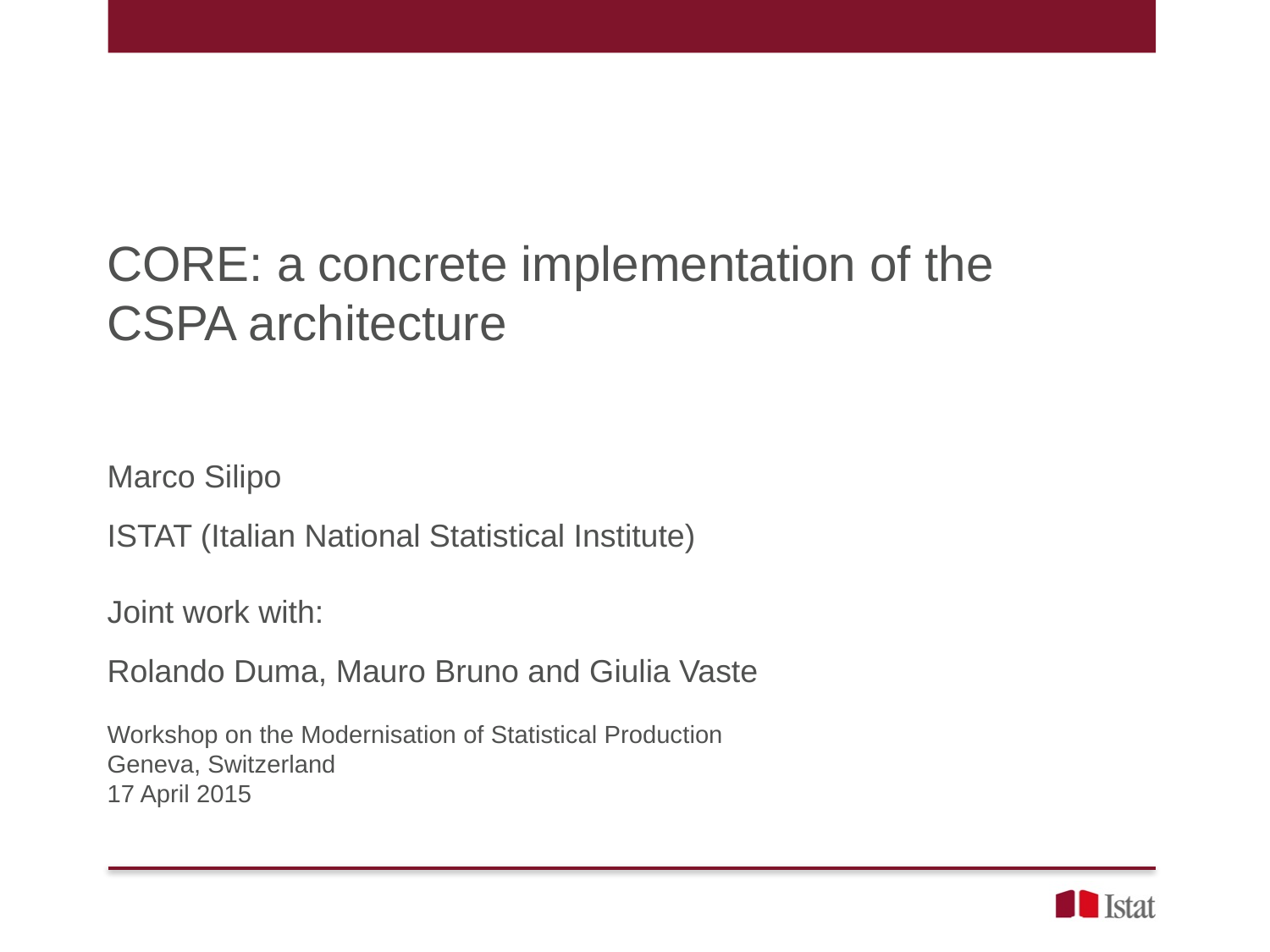

CORE: a concrete implementation of the CSPA architecture

Marco Silipo

ISTAT (Italian National Statistical Institute)

Joint work with:

Rolando Duma, Mauro Bruno and Giulia Vaste

Workshop on the Modernisation of Statistical Production
Geneva, Switzerland
17 April 2015